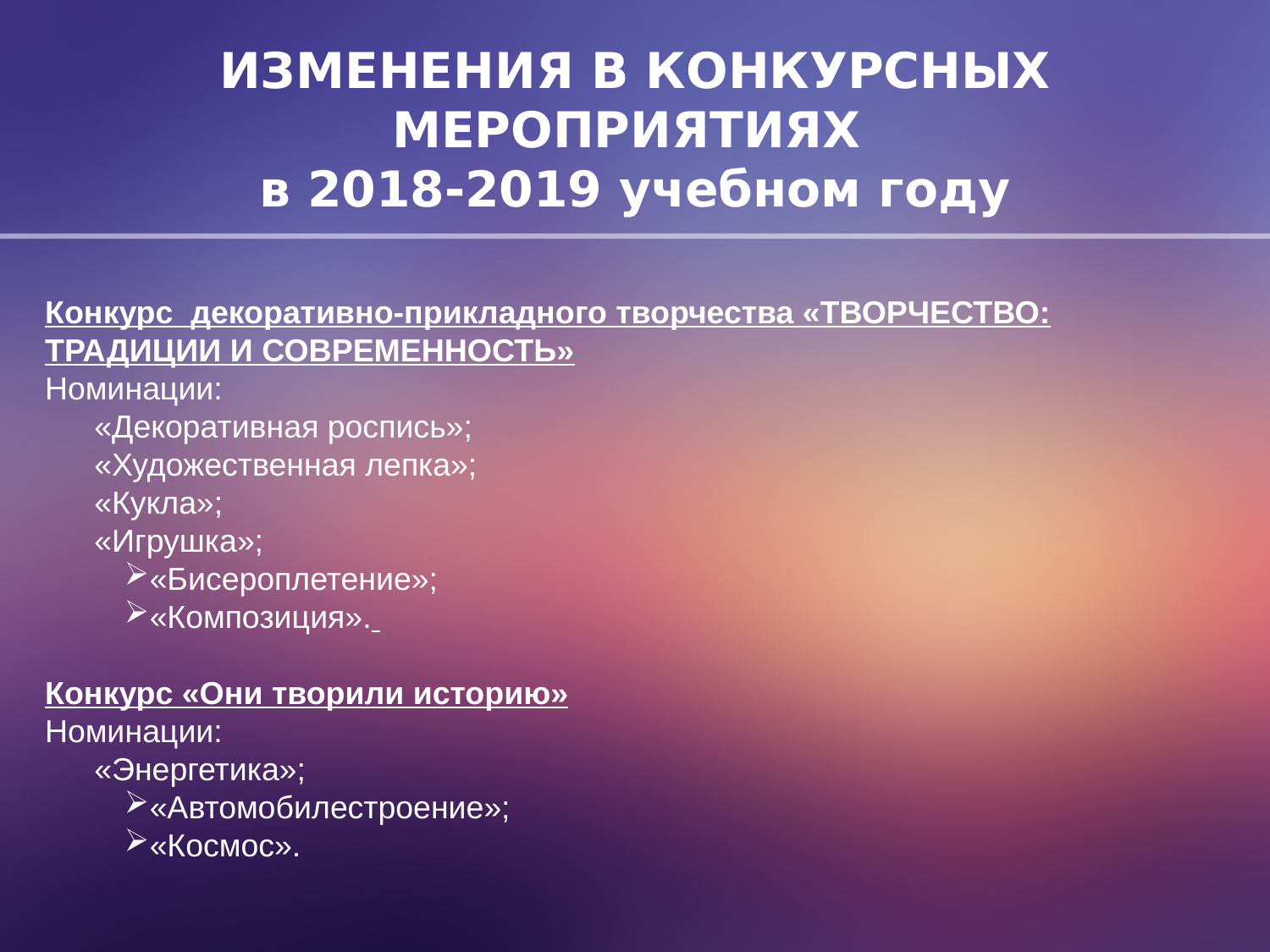

ИЗМЕНЕНИЯ В КОНКУРСНЫХ МЕРОПРИЯТИЯХ
в 2018-2019 учебном году
Конкурс  декоративно-прикладного творчества «ТВОРЧЕСТВО: ТРАДИЦИИ И СОВРЕМЕННОСТЬ»
Номинации:
«Декоративная роспись»;
«Художественная лепка»;
«Кукла»;
«Игрушка»;
«Бисероплетение»;
«Композиция».

Конкурс «Они творили историю»
Номинации:
«Энергетика»;
«Автомобилестроение»;
«Космос».